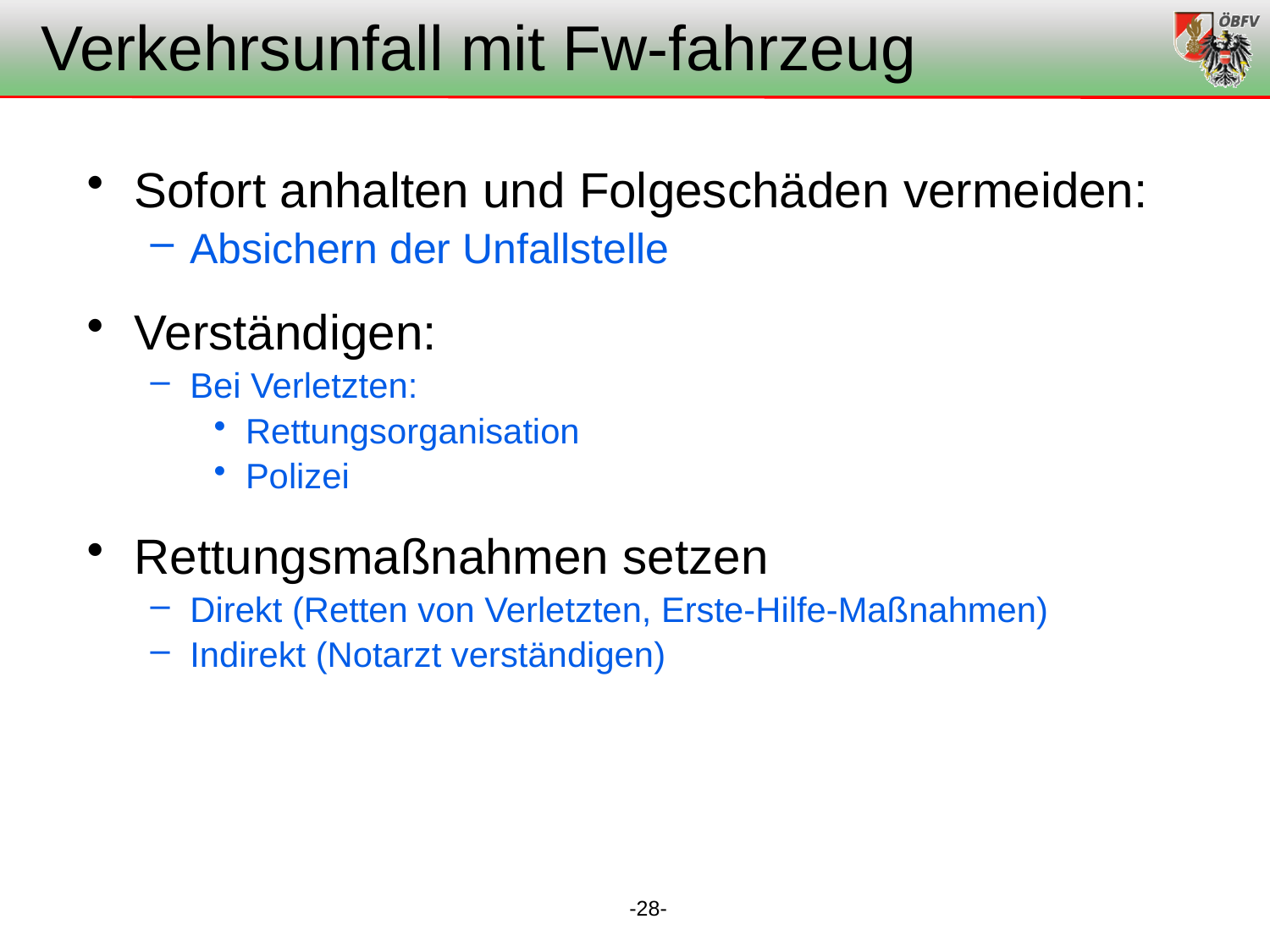

Verkehrsunfall mit Fw-fahrzeug
Sofort anhalten und Folgeschäden vermeiden:
Absichern der Unfallstelle

Verständigen:
Bei Verletzten:
Rettungsorganisation
Polizei

Rettungsmaßnahmen setzen
Direkt (Retten von Verletzten, Erste-Hilfe-Maßnahmen)
Indirekt (Notarzt verständigen)
-28-